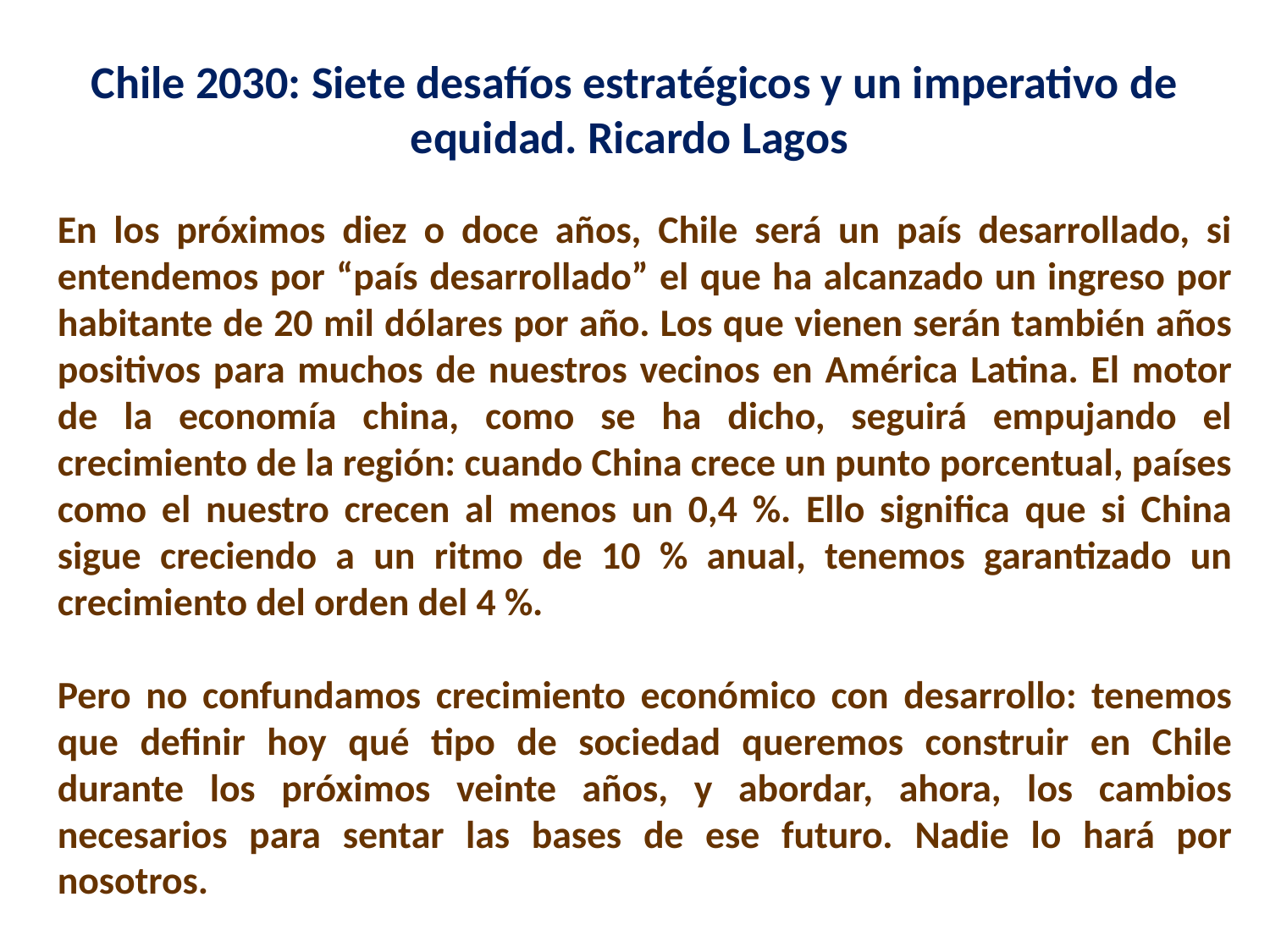

Chile 2030: Siete desafíos estratégicos y un imperativo de equidad. Ricardo Lagos
En los próximos diez o doce años, Chile será un país desarrollado, si entendemos por “país desarrollado” el que ha alcanzado un ingreso por habitante de 20 mil dólares por año. Los que vienen serán también años positivos para muchos de nuestros vecinos en América Latina. El motor de la economía china, como se ha dicho, seguirá empujando el crecimiento de la región: cuando China crece un punto porcentual, países como el nuestro crecen al menos un 0,4 %. Ello significa que si China sigue creciendo a un ritmo de 10 % anual, tenemos garantizado un crecimiento del orden del 4 %.

Pero no confundamos crecimiento económico con desarrollo: tenemos que definir hoy qué tipo de sociedad queremos construir en Chile durante los próximos veinte años, y abordar, ahora, los cambios necesarios para sentar las bases de ese futuro. Nadie lo hará por nosotros.